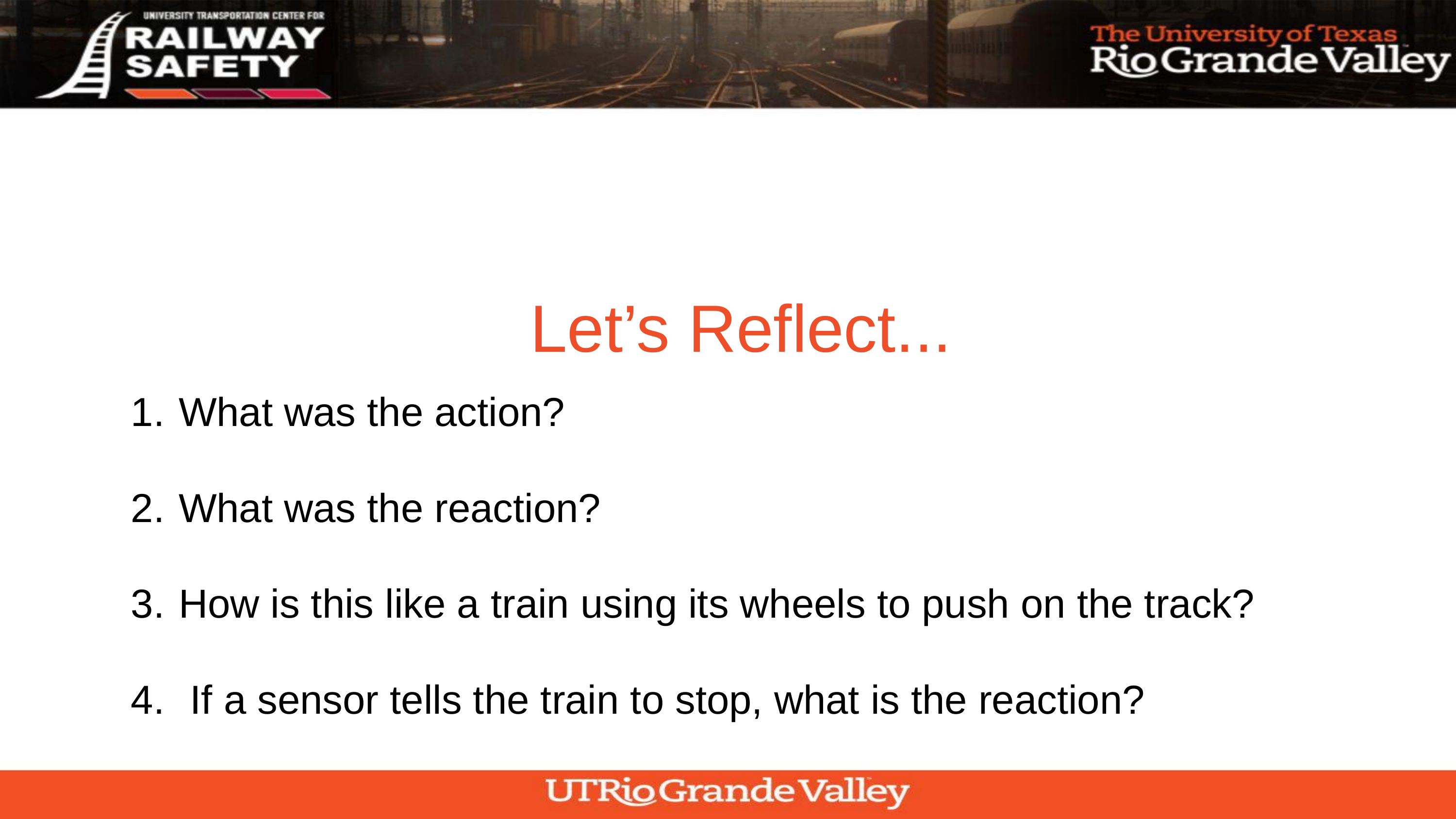

Let’s Reflect...

 What was the action?
 What was the reaction?
 How is this like a train using its wheels to push on the track?
  If a sensor tells the train to stop, what is the reaction?